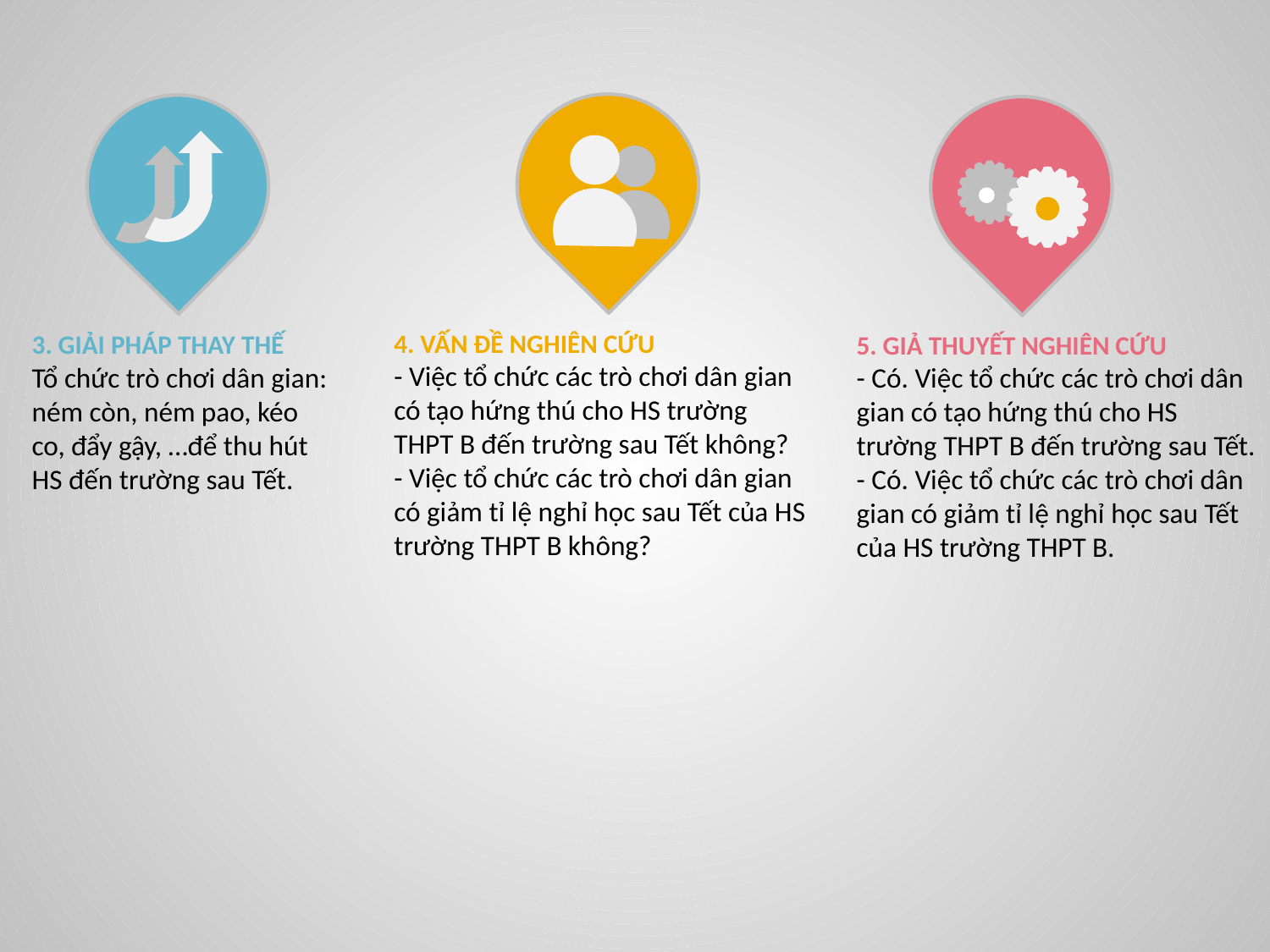

4. VẤN ĐỀ NGHIÊN CỨU
- Việc tổ chức các trò chơi dân gian có tạo hứng thú cho HS trường THPT B đến trường sau Tết không?
- Việc tổ chức các trò chơi dân gian có giảm tỉ lệ nghỉ học sau Tết của HS trường THPT B không?
3. GIẢI PHÁP THAY THẾ
Tổ chức trò chơi dân gian: ném còn, ném pao, kéo co, đẩy gậy, …để thu hút HS đến trường sau Tết.
5. GIẢ THUYẾT NGHIÊN CỨU
- Có. Việc tổ chức các trò chơi dân gian có tạo hứng thú cho HS trường THPT B đến trường sau Tết.
- Có. Việc tổ chức các trò chơi dân gian có giảm tỉ lệ nghỉ học sau Tết của HS trường THPT B.